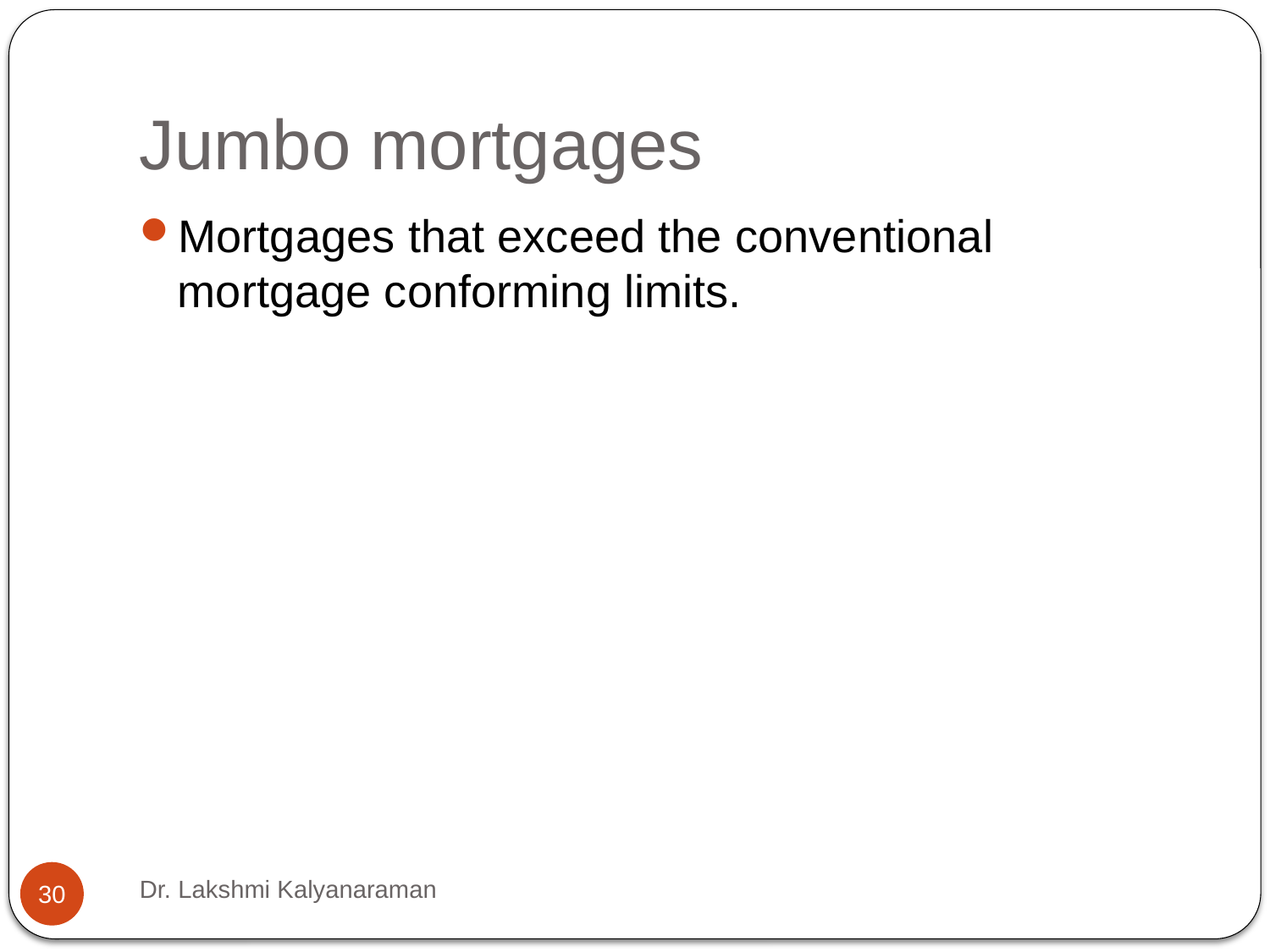

# Jumbo mortgages
Mortgages that exceed the conventional mortgage conforming limits.
Dr. Lakshmi Kalyanaraman
30